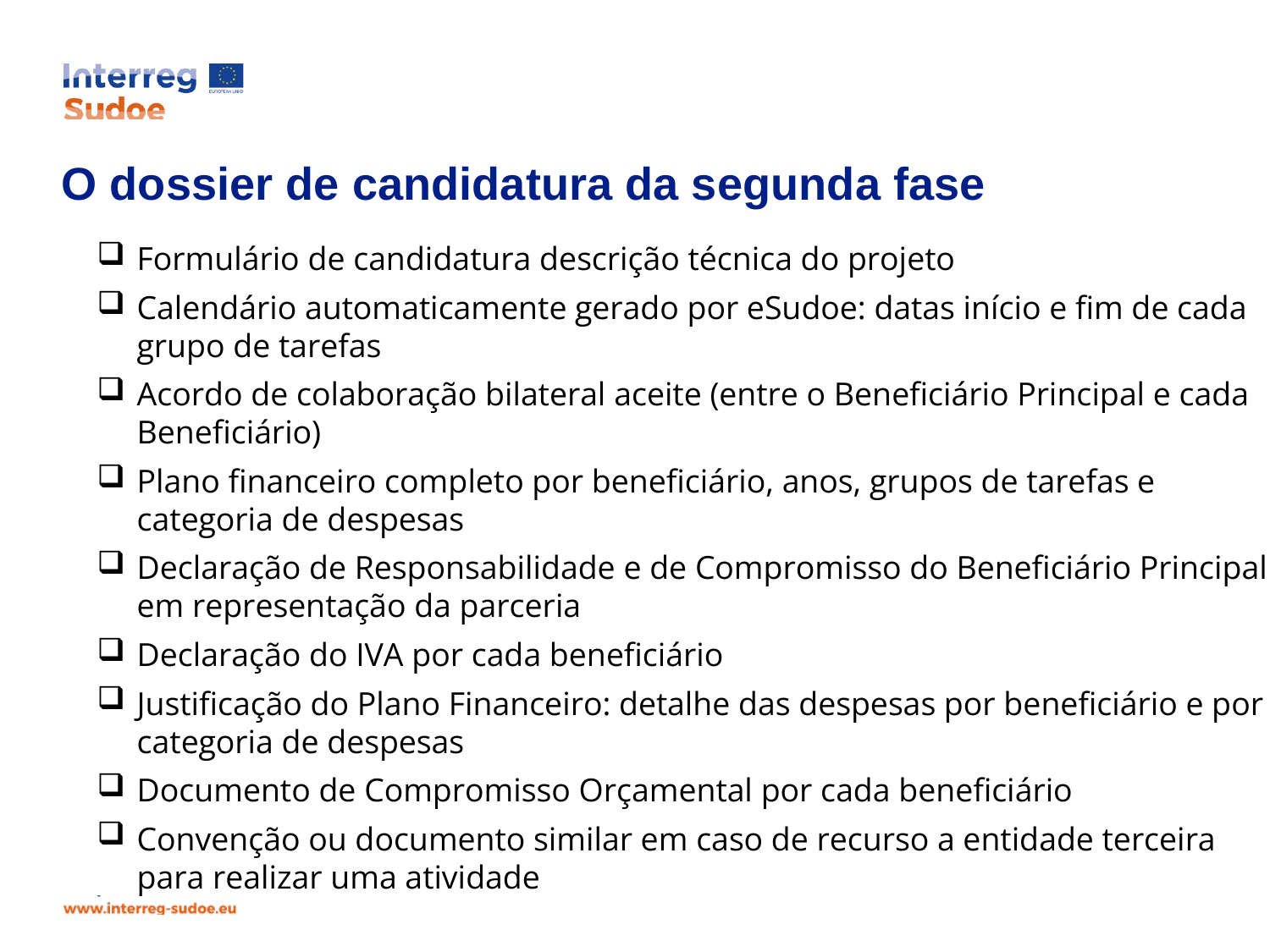

O dossier de candidatura da segunda fase
Formulário de candidatura descrição técnica do projeto
Calendário automaticamente gerado por eSudoe: datas início e fim de cada grupo de tarefas
Acordo de colaboração bilateral aceite (entre o Beneficiário Principal e cada Beneficiário)
Plano financeiro completo por beneficiário, anos, grupos de tarefas e categoria de despesas
Declaração de Responsabilidade e de Compromisso do Beneficiário Principal  em representação da parceria
Declaração do IVA por cada beneficiário
Justificação do Plano Financeiro: detalhe das despesas por beneficiário e por categoria de despesas
Documento de Compromisso Orçamental por cada beneficiário
Convenção ou documento similar em caso de recurso a entidade terceira para realizar uma atividade